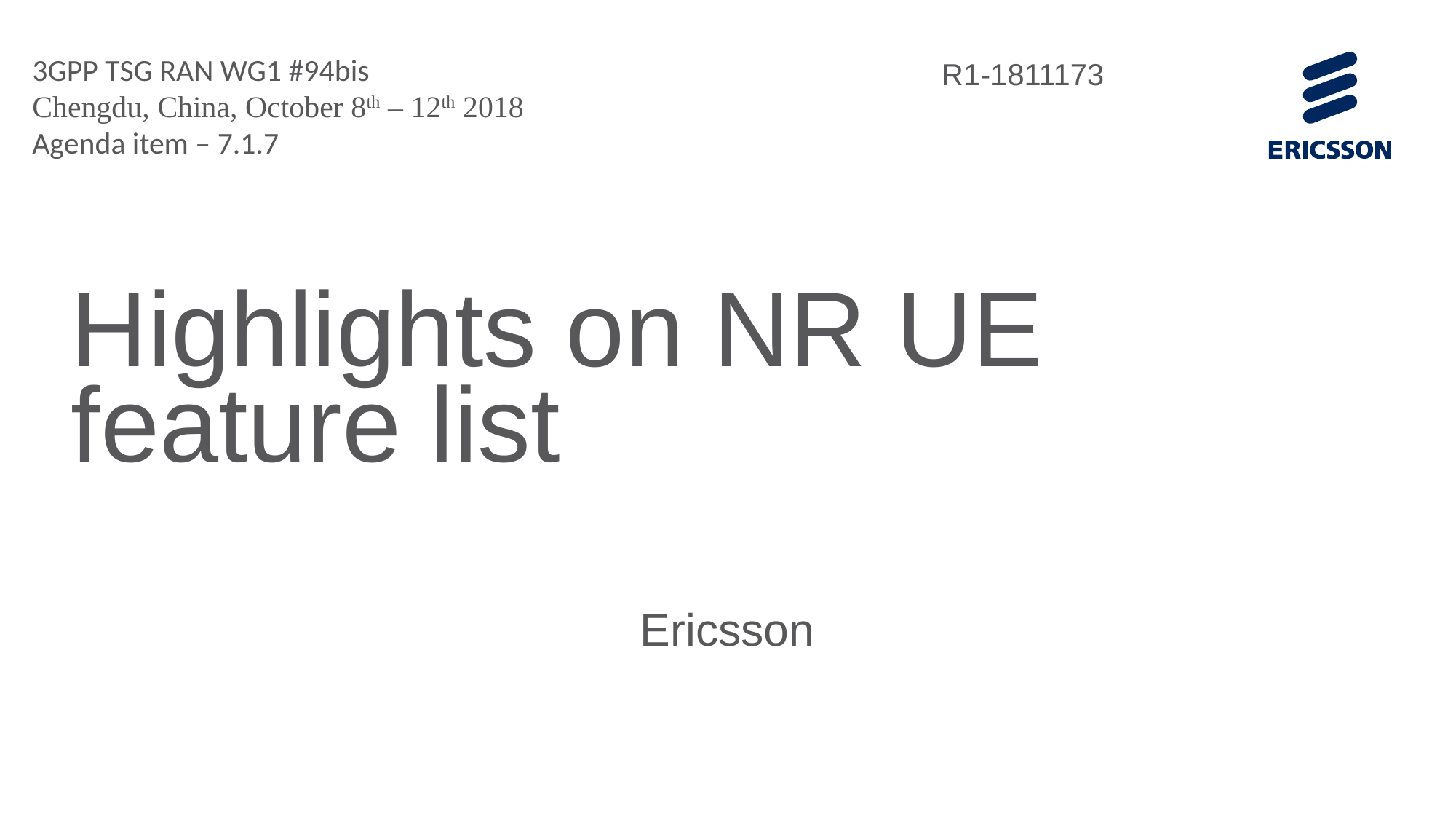

3GPP TSG RAN WG1 #94bis
Chengdu, China, October 8th – 12th 2018
Agenda item – 7.1.7
R1-1811173
# Highlights on NR UE feature list
Ericsson